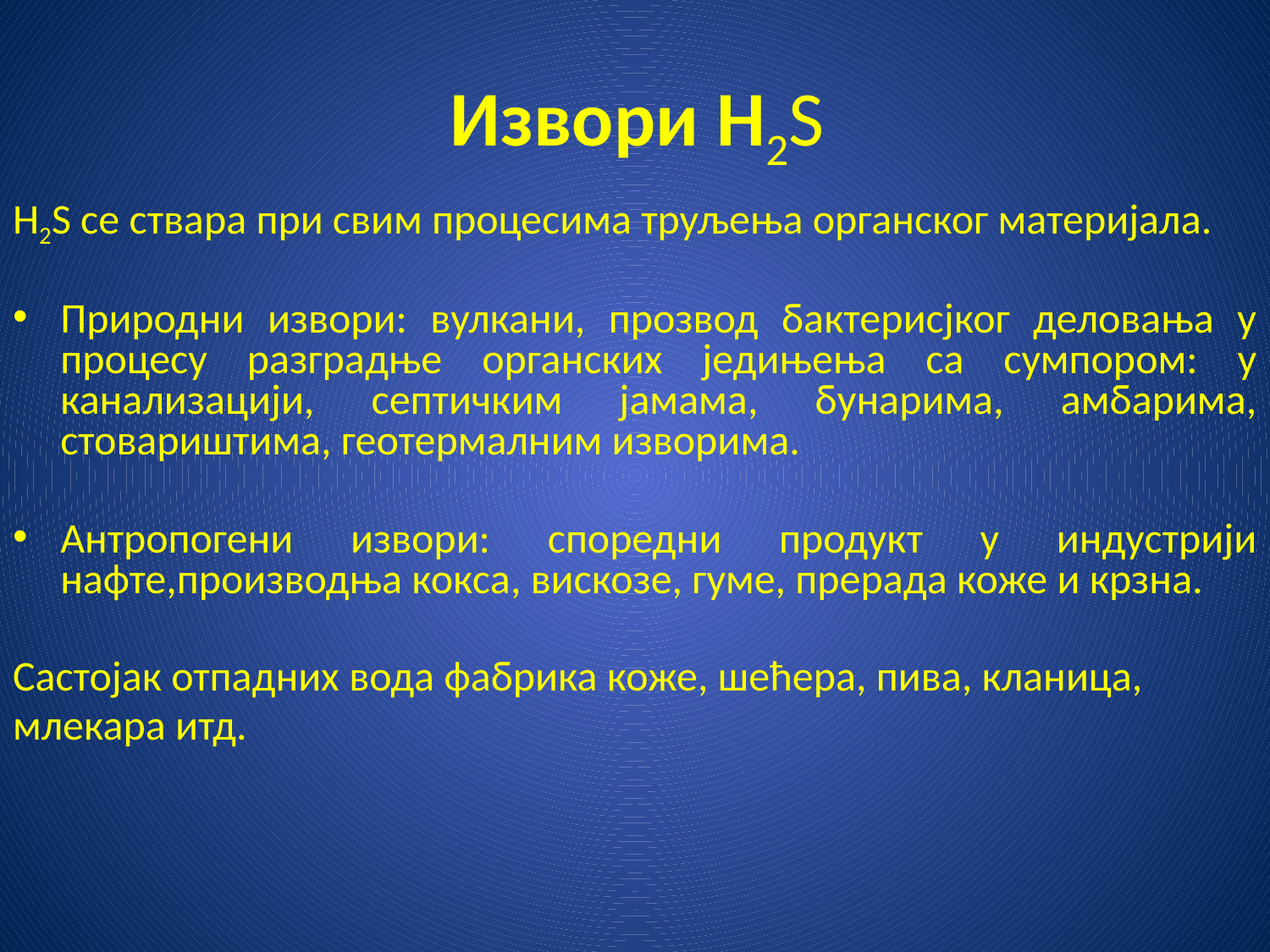

# Извори H2S
H2S се ствара при свим процесима труљења органског материјала.

Природни извори: вулкани, прозвод бактерисјког деловања у процесу разградње органских једињења са сумпором: у канализацији, септичким јамама, бунарима, амбарима, стовариштима, геотермалним изворима.

Антропогени извори: споредни продукт у индустрији нафте,производња кокса, вискозе, гуме, прерада коже и крзна.

Састојак отпадних вода фабрика коже, шећера, пива, кланица,
млекара итд.